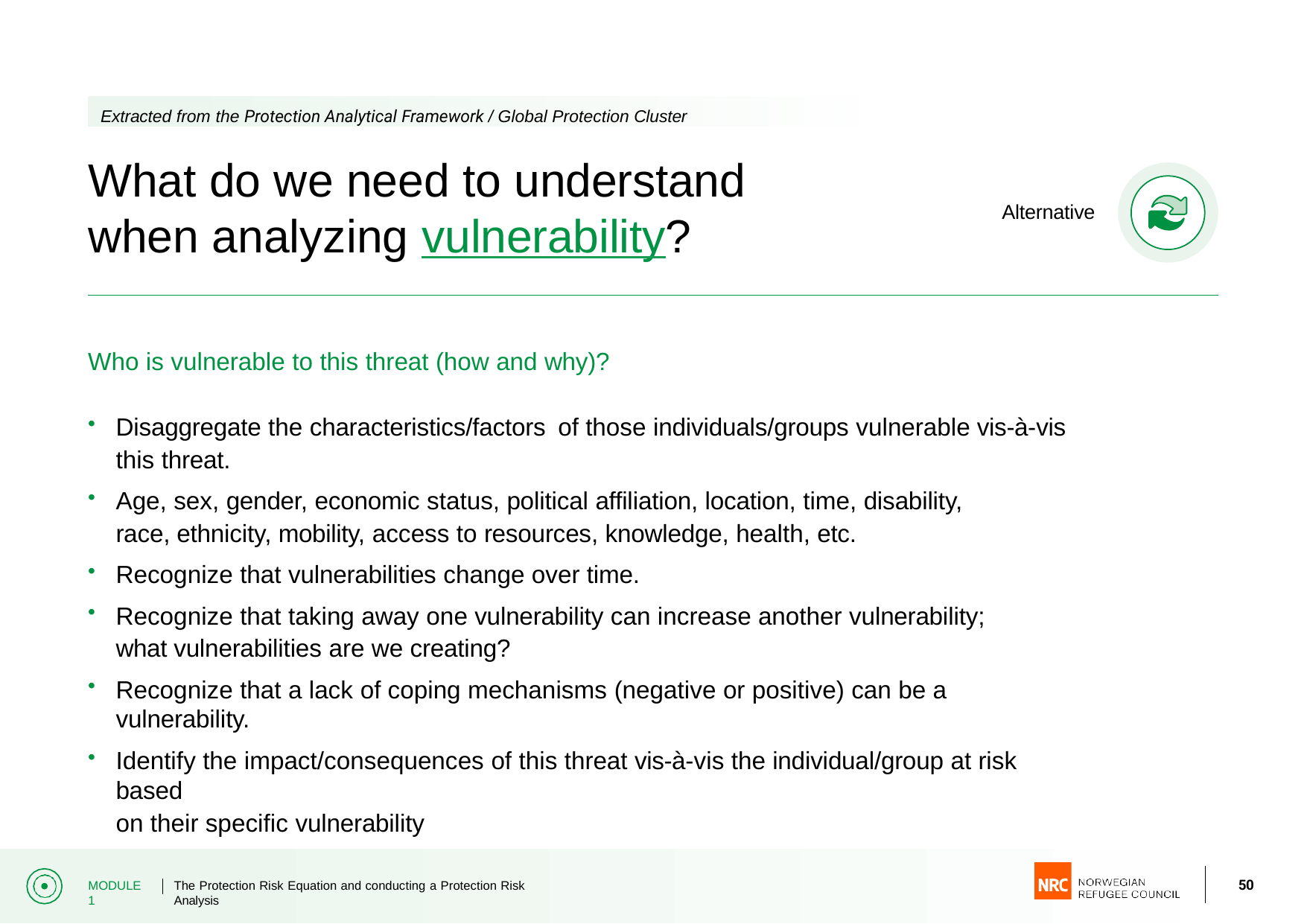

Extracted from the Protection Analytical Framework / Global Protection Cluster
# What do we need to understand when analyzing vulnerability?

Alternative

Who is vulnerable to this threat (how and why)?

Disaggregate the characteristics/factors of those individuals/groups vulnerable vis-à-vis
this threat.
Age, sex, gender, economic status, political affiliation, location, time, disability, race, ethnicity, mobility, access to resources, knowledge, health, etc.
Recognize that vulnerabilities change over time.
Recognize that taking away one vulnerability can increase another vulnerability; what vulnerabilities are we creating?
Recognize that a lack of coping mechanisms (negative or positive) can be a vulnerability.
Identify the impact/consequences of this threat vis-à-vis the individual/group at risk based
on their specific vulnerability
50
MODULE 1
The Protection Risk Equation and conducting a Protection Risk Analysis